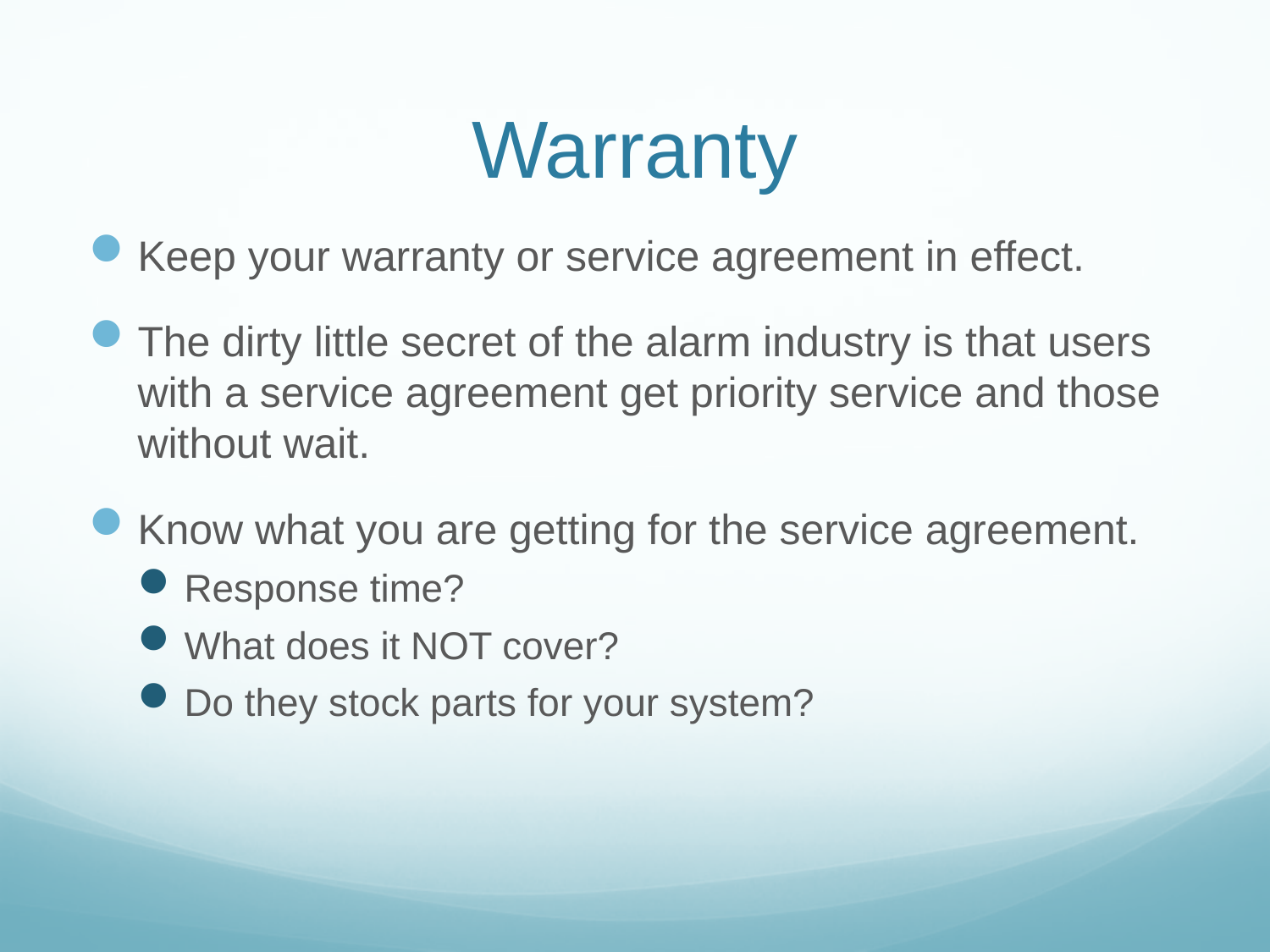

# Warranty
Keep your warranty or service agreement in effect.
The dirty little secret of the alarm industry is that users with a service agreement get priority service and those without wait.
Know what you are getting for the service agreement.
Response time?
What does it NOT cover?
Do they stock parts for your system?